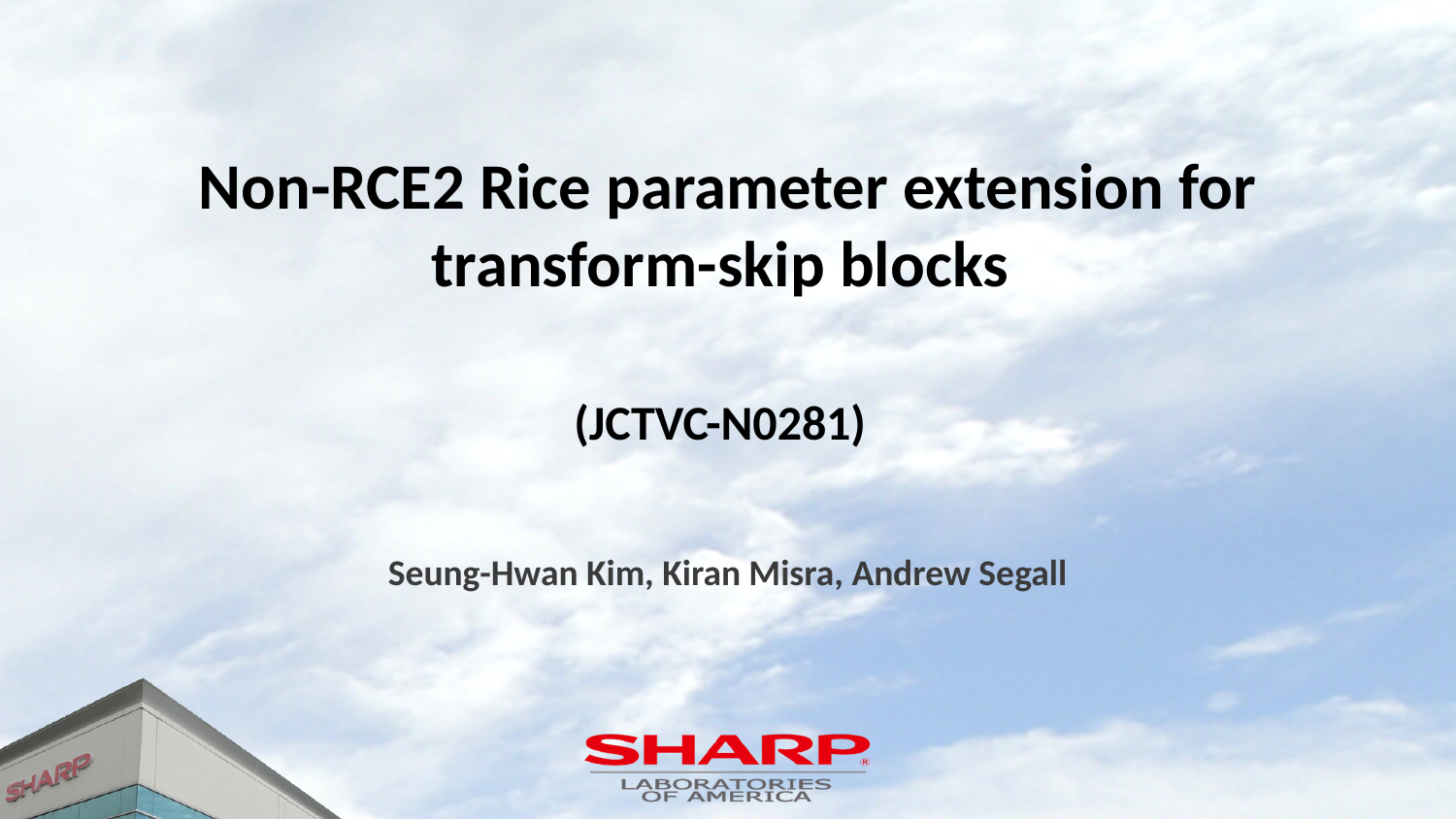

# Non-RCE2 Rice parameter extension for transform-skip blocks
(JCTVC-N0281)
Seung-Hwan Kim, Kiran Misra, Andrew Segall